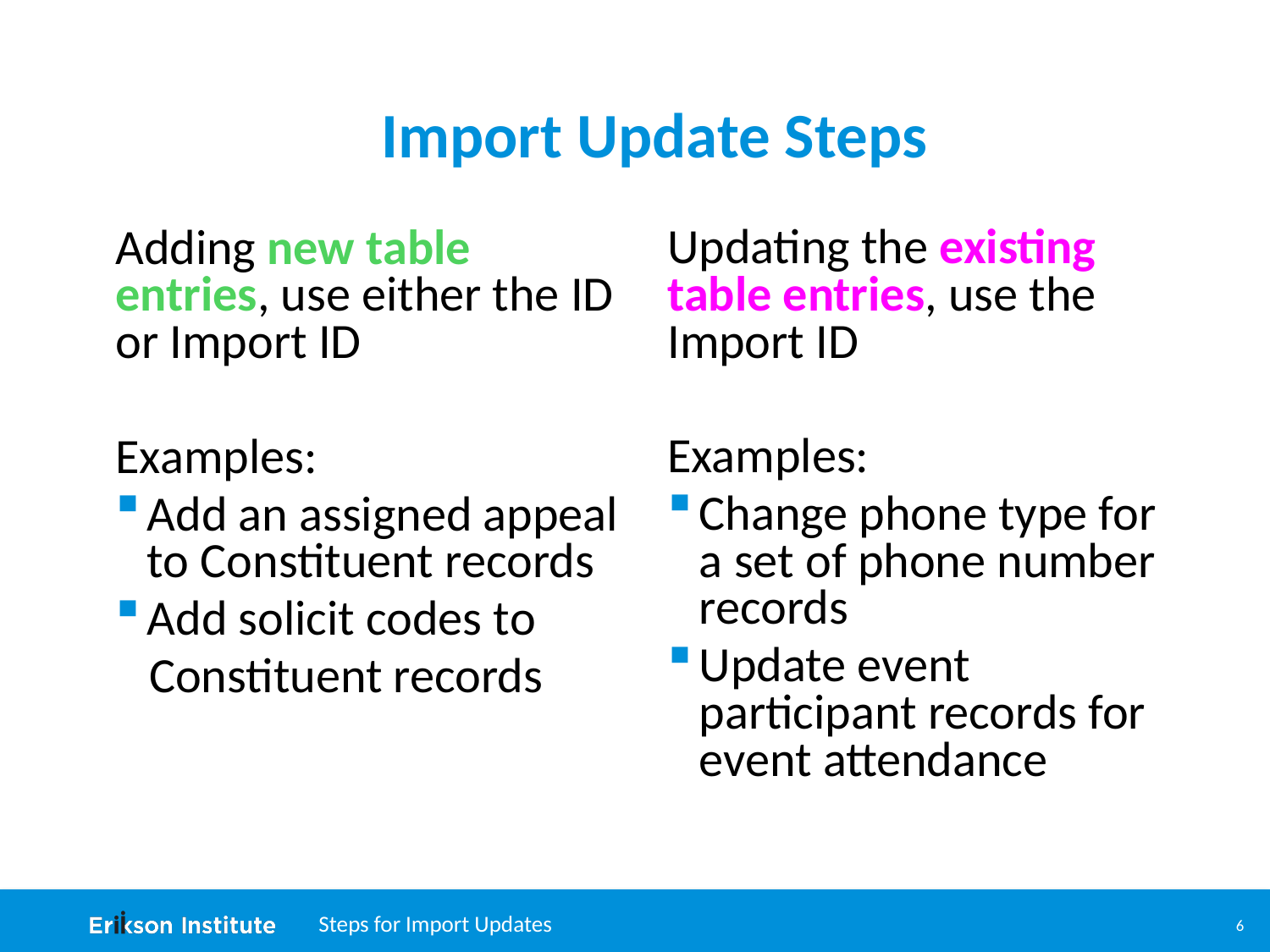

# Import Update Steps
Adding new table entries, use either the ID or Import ID

Examples:
Add an assigned appeal to Constituent records
Add solicit codes to
   Constituent records
Updating the existing table entries, use the Import ID

Examples:
Change phone type for a set of phone number records
Update event participant records for event attendance

6
Steps for Import Updates